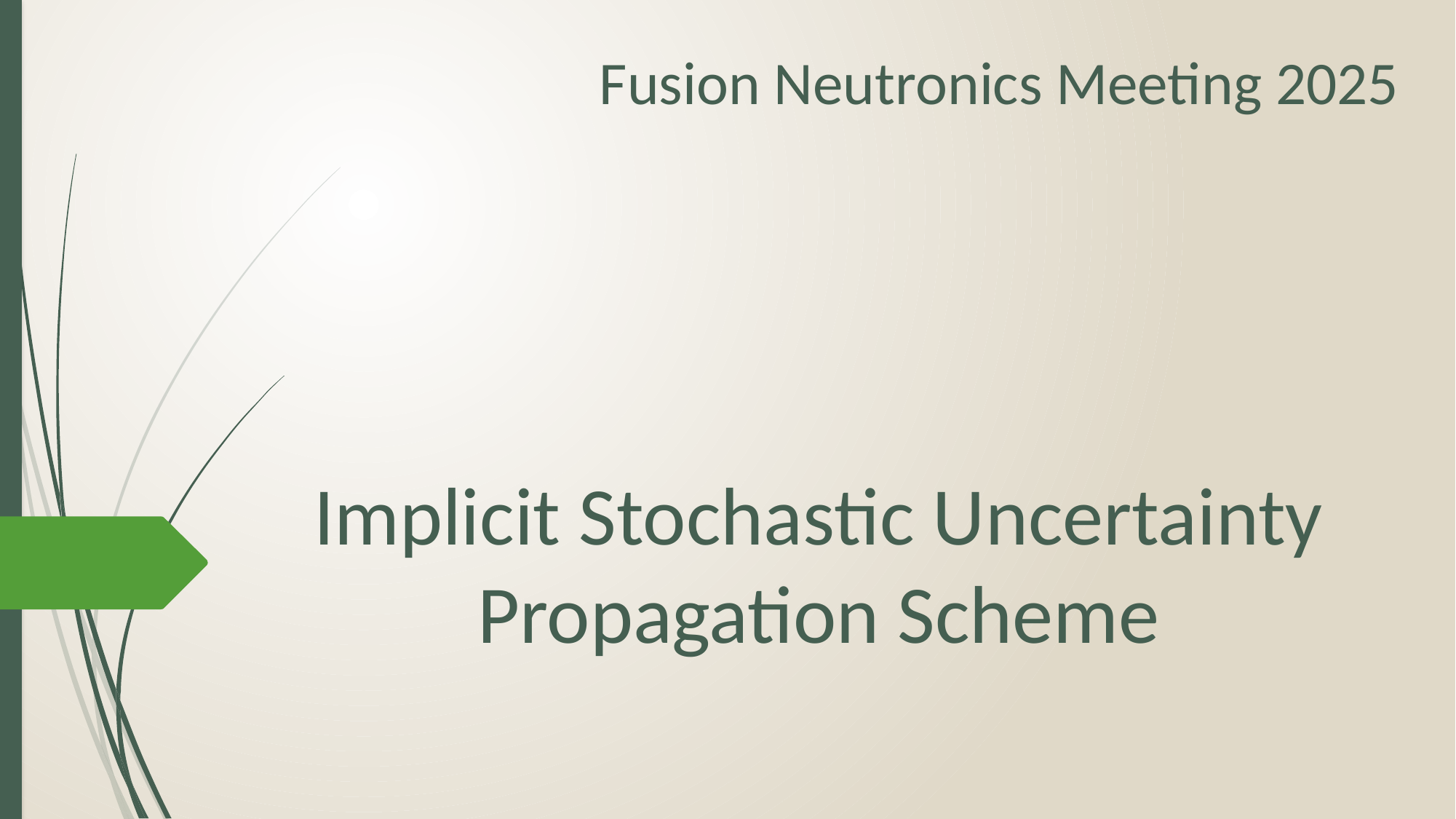

Fusion Neutronics Meeting 2025
Implicit Stochastic Uncertainty Propagation Scheme